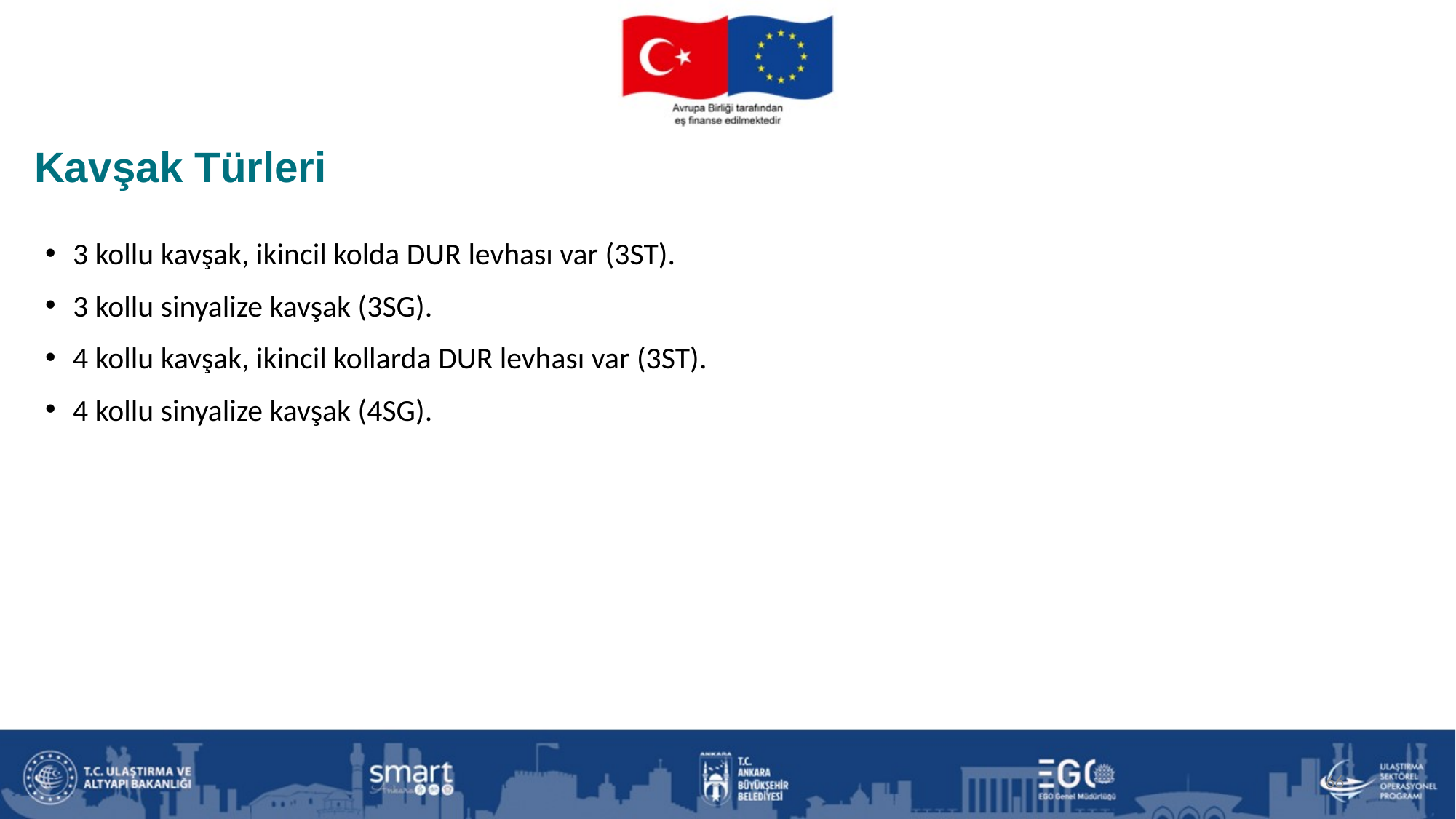

Kavşak Türleri
3 kollu kavşak, ikincil kolda DUR levhası var (3ST).
3 kollu sinyalize kavşak (3SG).
4 kollu kavşak, ikincil kollarda DUR levhası var (3ST).
4 kollu sinyalize kavşak (4SG).

66